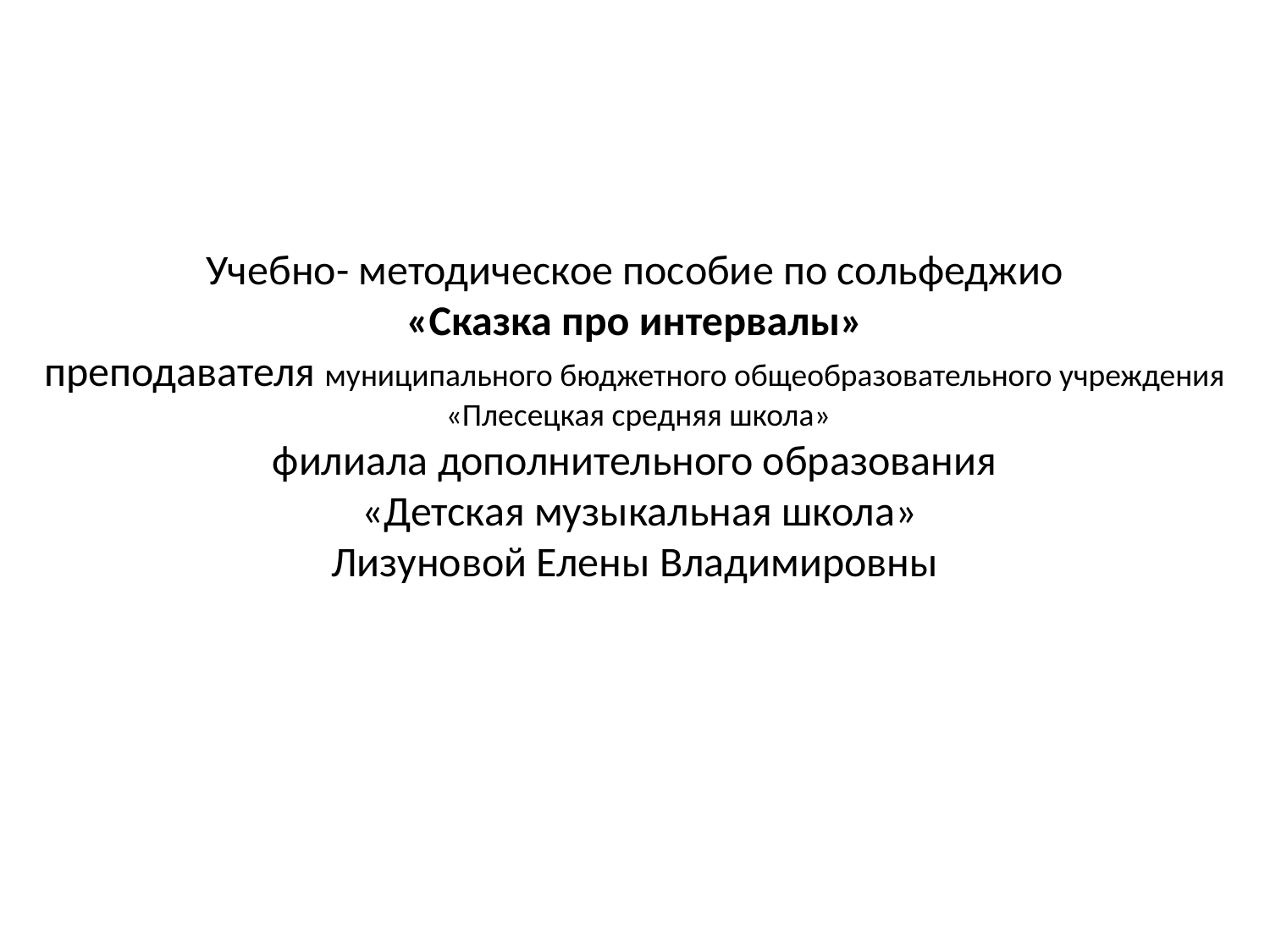

Учебно- методическое пособие по сольфеджио
«Сказка про интервалы»
преподавателя муниципального бюджетного общеобразовательного учреждения
 «Плесецкая средняя школа»
филиала дополнительного образования
 «Детская музыкальная школа»
Лизуновой Елены Владимировны